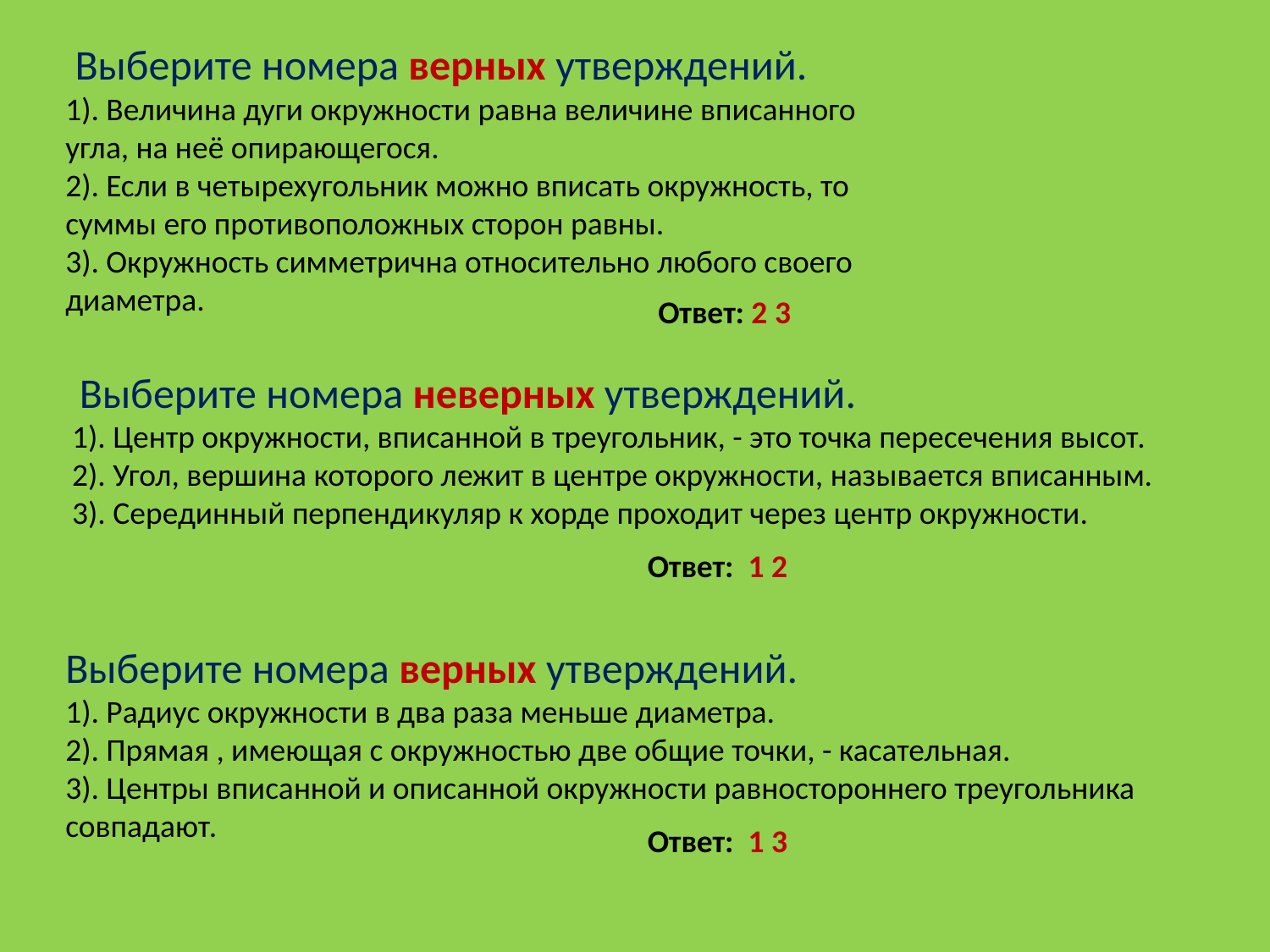

Выберите номера верных утверждений.
1). Величина дуги окружности равна величине вписанного угла, на неё опирающегося.
2). Если в четырехугольник можно вписать окружность, то суммы его противоположных сторон равны.
3). Окружность симметрична относительно любого своего диаметра.

Ответ: 2 3
 Выберите номера неверных утверждений.
1). Центр окружности, вписанной в треугольник, - это точка пересечения высот.
2). Угол, вершина которого лежит в центре окружности, называется вписанным.
3). Серединный перпендикуляр к хорде проходит через центр окружности.

Ответ:  1 2
Выберите номера верных утверждений.
1). Радиус окружности в два раза меньше диаметра.
2). Прямая , имеющая с окружностью две общие точки, - касательная.
3). Центры вписанной и описанной окружности равностороннего треугольника совпадают.

Ответ:  1 3